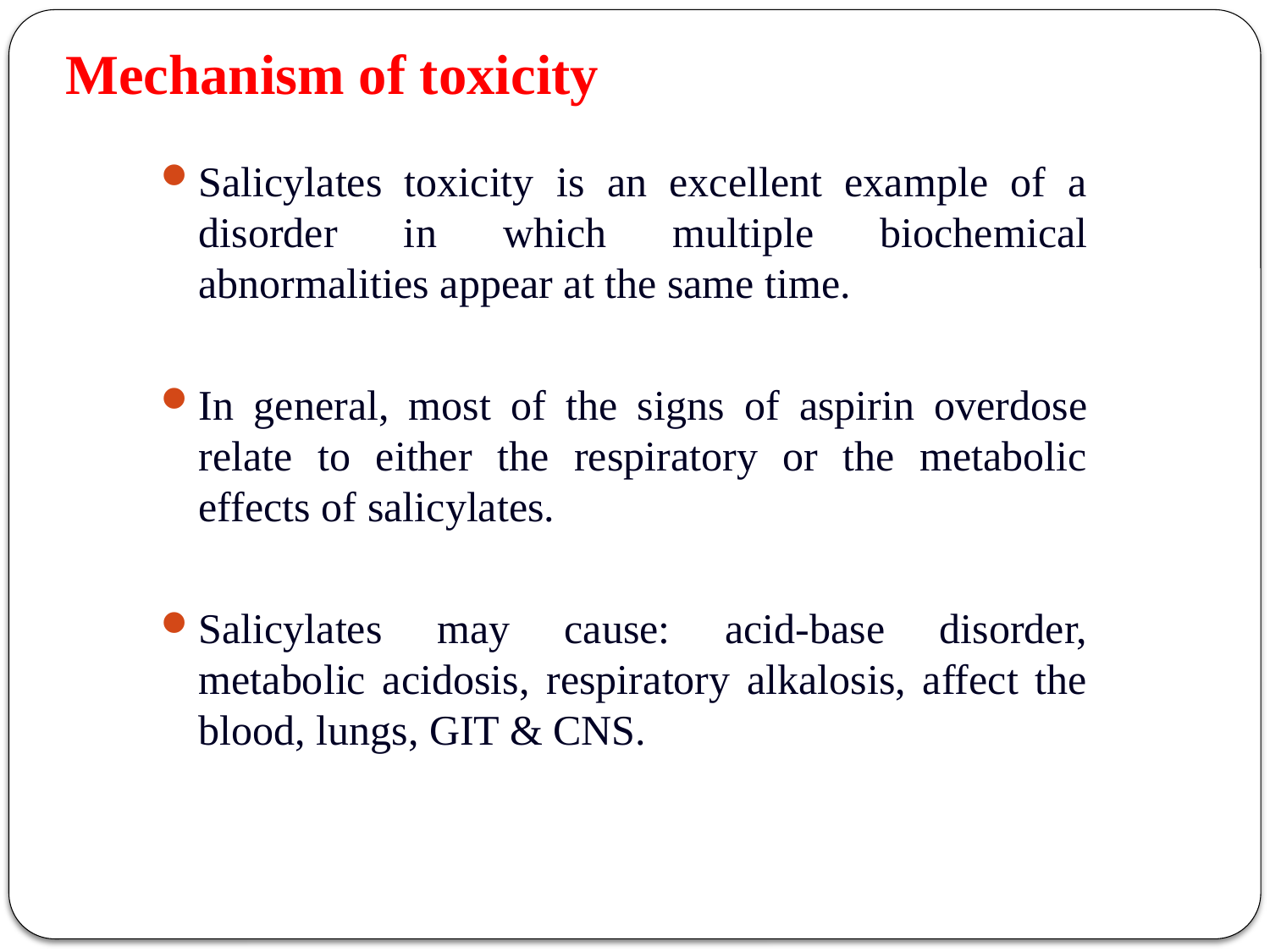

# Mechanism of toxicity
Salicylates toxicity is an excellent example of a disorder in which multiple biochemical abnormalities appear at the same time.

In general, most of the signs of aspirin overdose relate to either the respiratory or the metabolic effects of salicylates.

Salicylates may cause: acid-base disorder, metabolic acidosis, respiratory alkalosis, affect the blood, lungs, GIT & CNS.